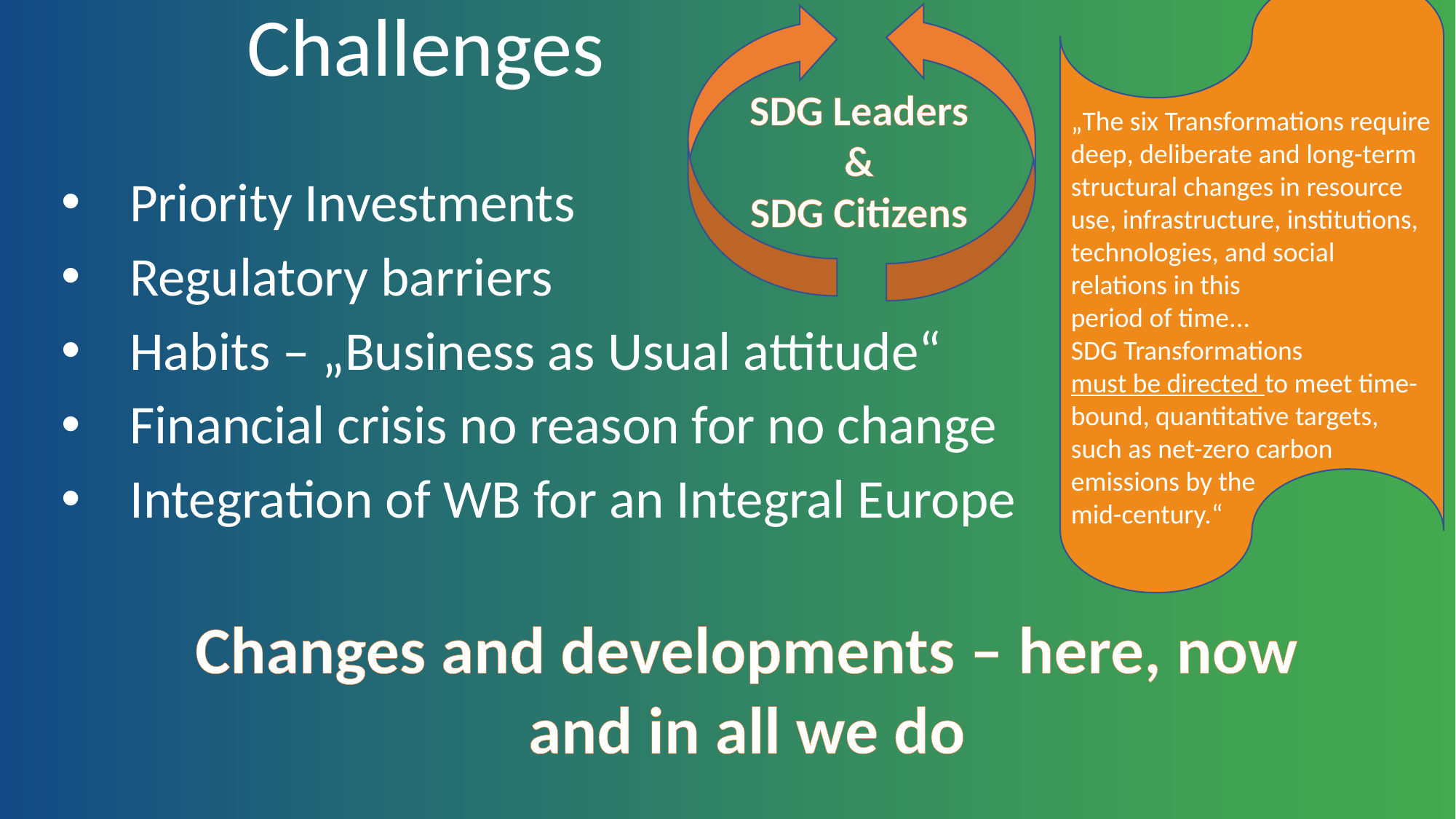

Challenges

„The six Transformations require deep, deliberate and long-term structural changes in resource use, infrastructure, institutions, technologies, and social relations in this
period of time...
SDG Transformations
must be directed to meet time-bound, quantitative targets, such as net-zero carbon emissions by the
mid-century.“

SDG Leaders
&
SDG Citizens
Priority Investments
Regulatory barriers
Habits – „Business as Usual attitude“
Financial crisis no reason for no change
Integration of WB for an Integral Europe

Changes and developments – here, now and in all we do